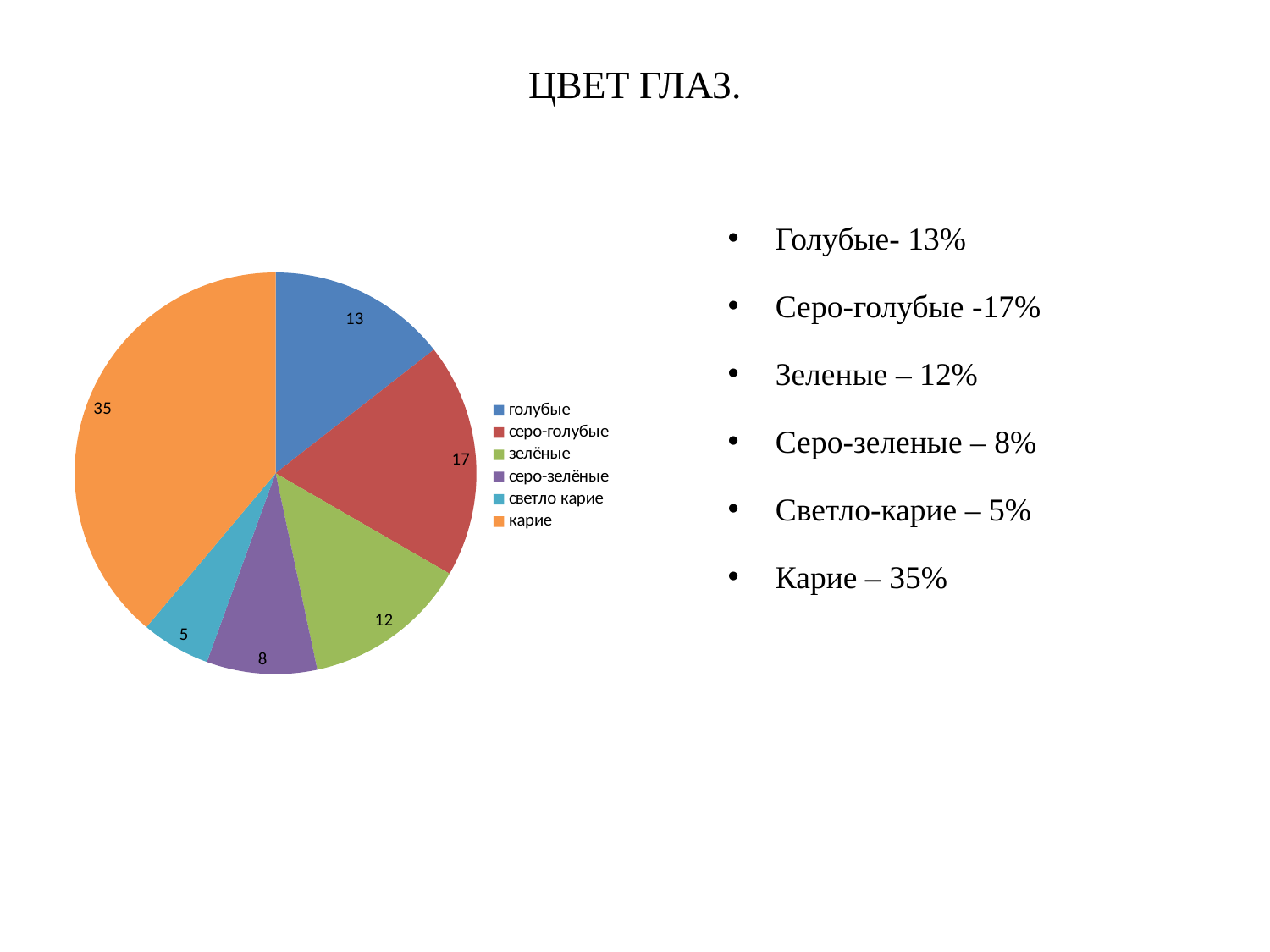

# ЦВЕТ ГЛАЗ.

### Chart

| Category | учеников | Столбец1 |
|---|---|---|
| голубые | 13.0 | None |
| серо-голубые | 17.0 | None |
| зелёные | 12.0 | None |
| серо-зелёные | 8.0 | None |
| светло карие | 5.0 | None |
| карие | 35.0 | None |
Голубые- 13%
Серо-голубые -17%
Зеленые – 12%
Серо-зеленые – 8%
Светло-карие – 5%
Карие – 35%